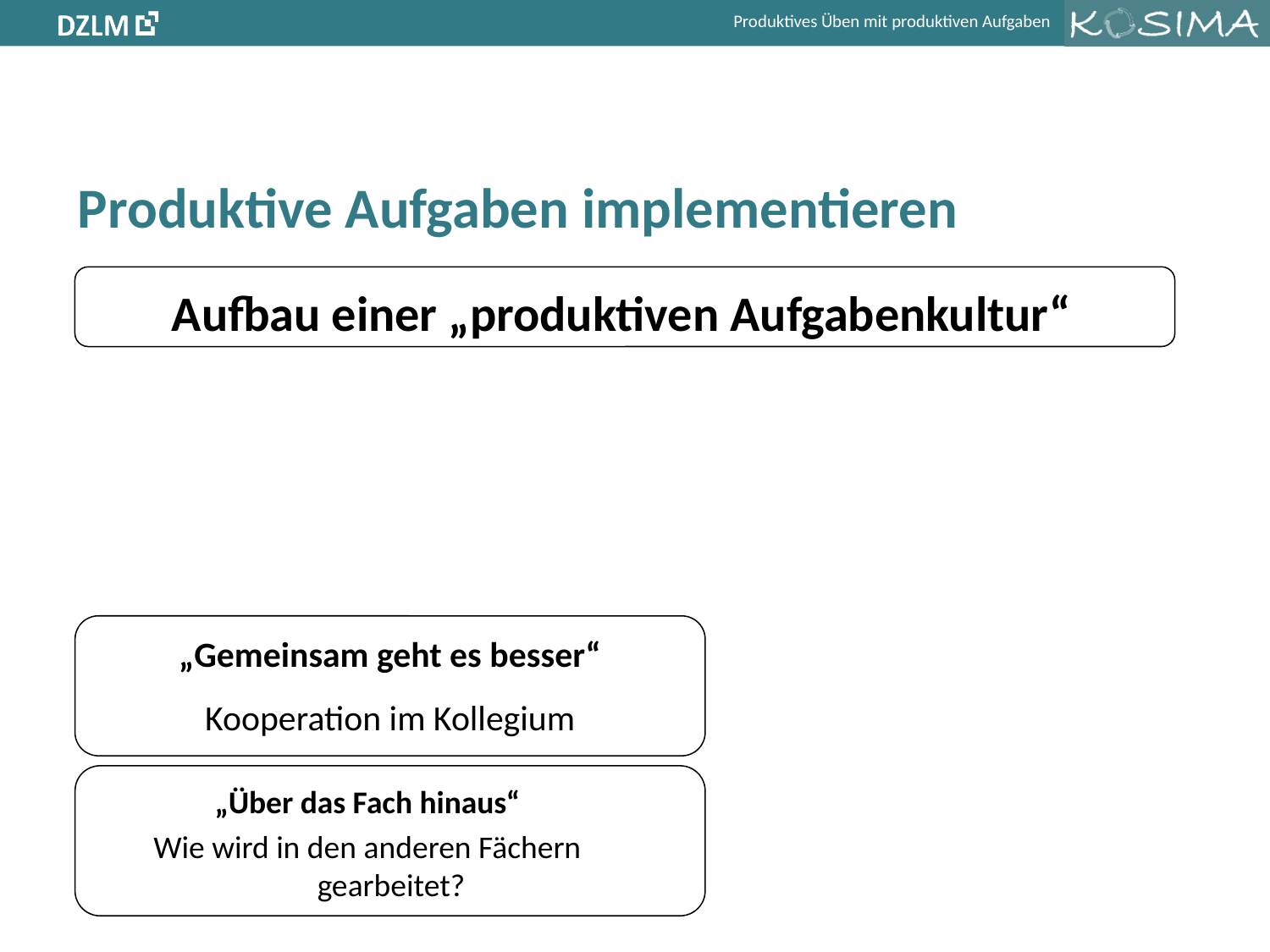

# Produktive Aufgaben implementieren

Aufbau einer „produktiven Aufgabenkultur“

„Gemeinsam geht es besser“
Kooperation im Kollegium
Erfordert Austausch & Zielklärung im Kollegium
„Wohin wollen wir?“

„Über das Fach hinaus“
Wie wird in den anderen Fächern gearbeitet?